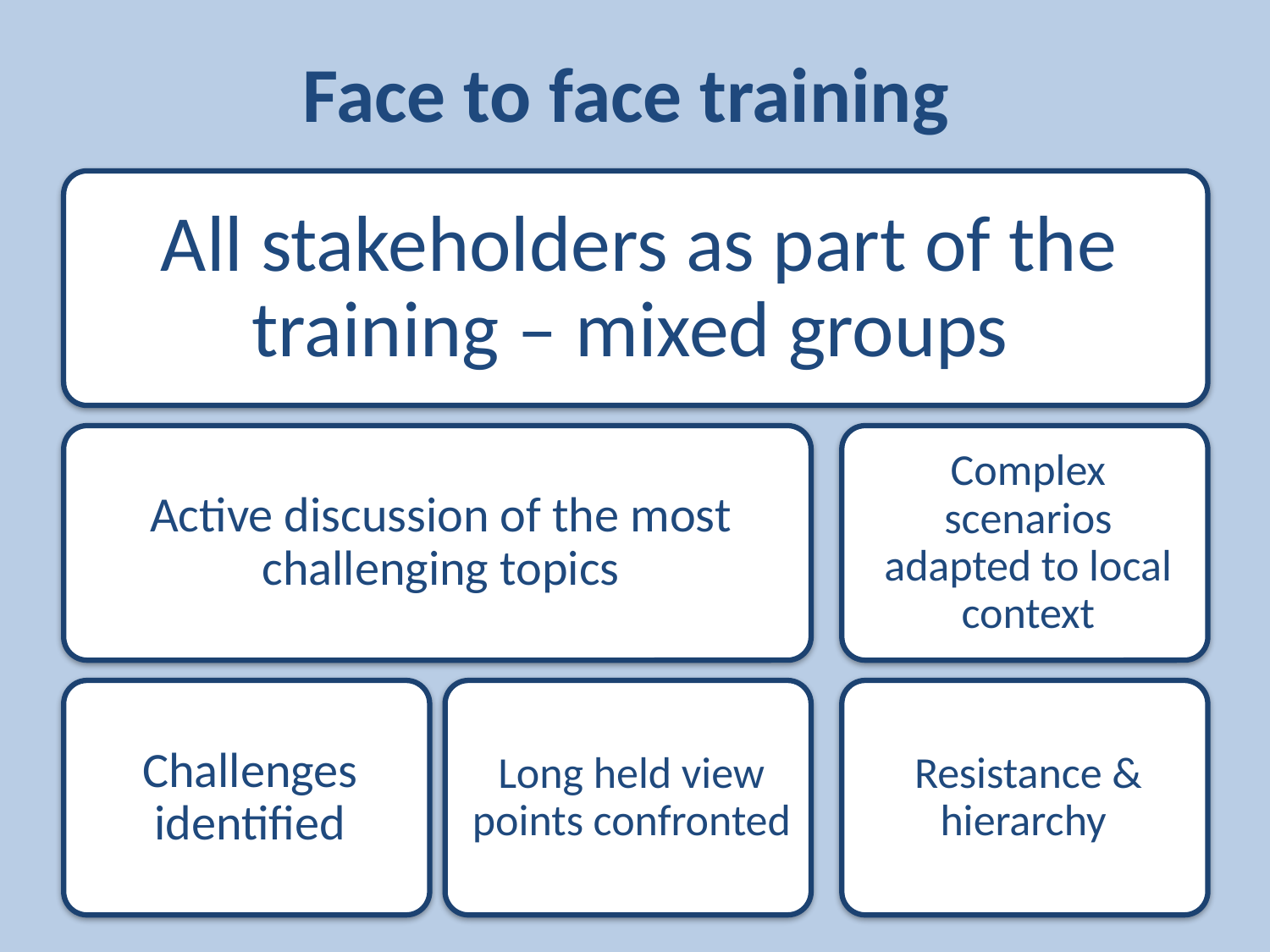

# Face to face training
All stakeholders as part of the training – mixed groups
Active discussion of the most challenging topics
Challenges identified
Long held view points confronted
Complex scenarios adapted to local context
Resistance & hierarchy